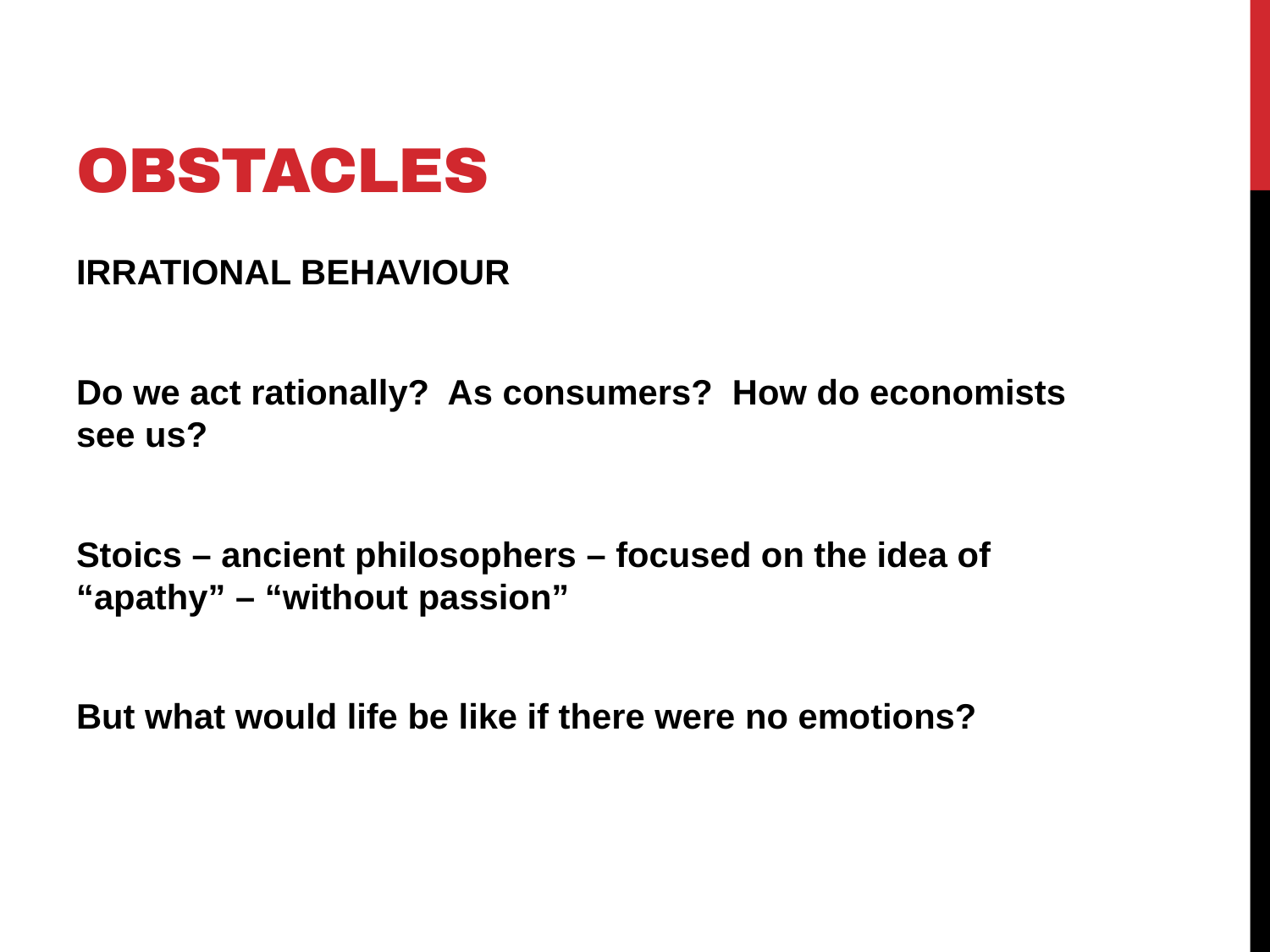

# Obstacles
IRRATIONAL BEHAVIOUR

Do we act rationally?  As consumers?  How do economists see us?

Stoics – ancient philosophers – focused on the idea of “apathy” – “without passion”

But what would life be like if there were no emotions?